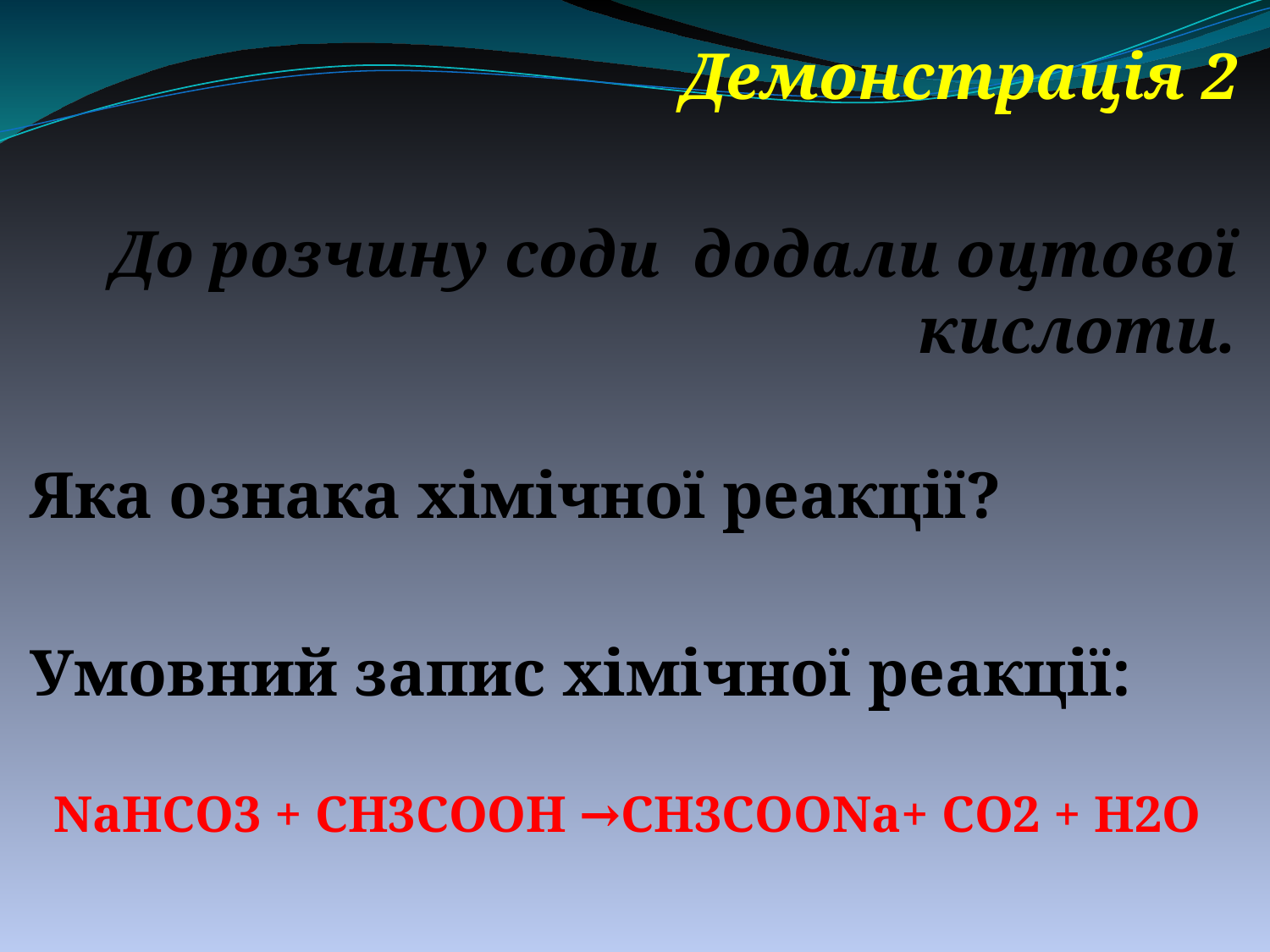

Демонстрація 2

До розчину соди  додали оцтової кислоти.
Яка ознака хімічної реакції?

Умовний запис хімічної реакції:

  NаНСО3 + СН3СООН →СН3СООNа+ СО2 + Н2О